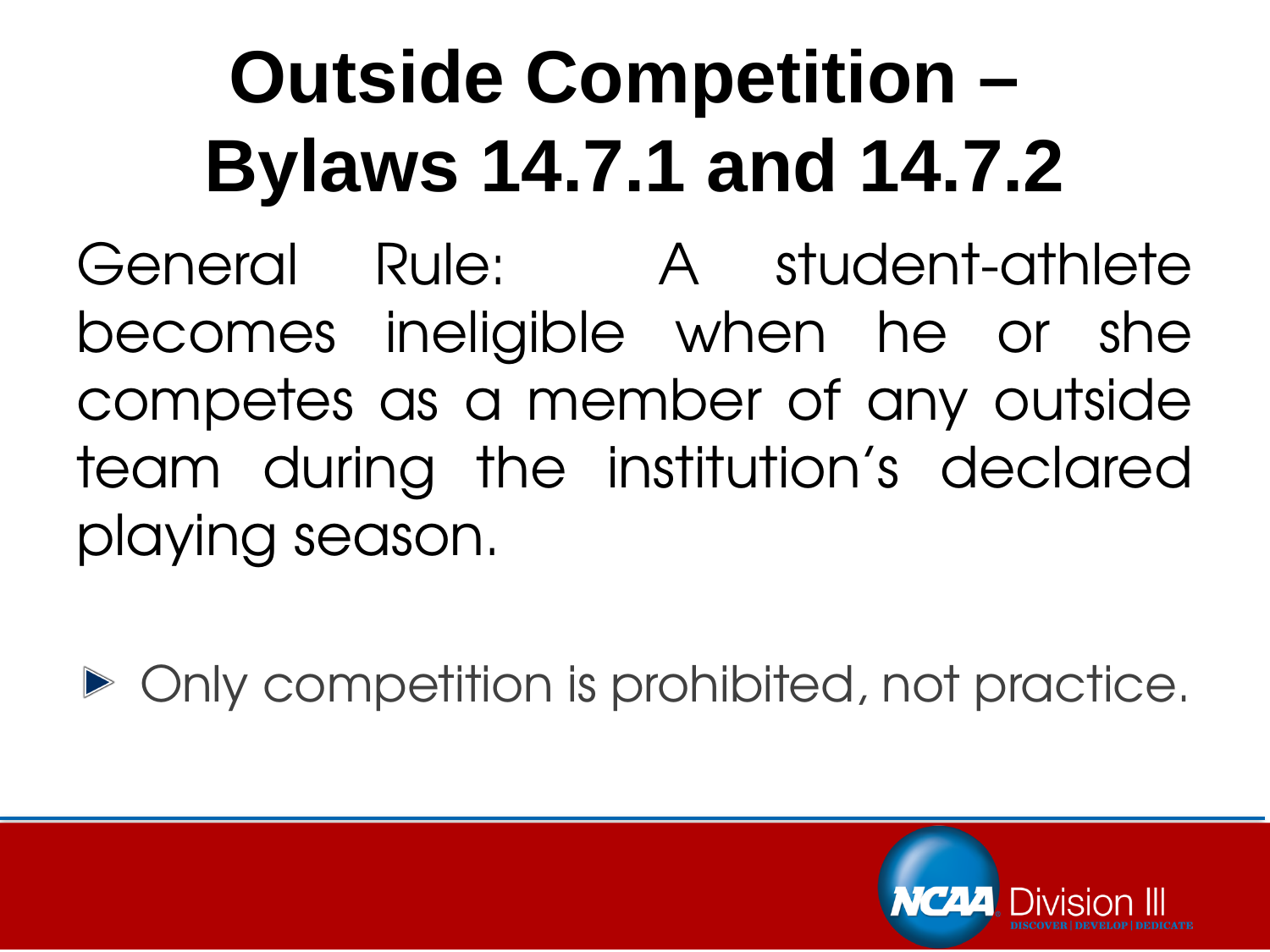

# Outside Competition – Bylaws 14.7.1 and 14.7.2
General Rule:  A student-athlete becomes ineligible when he or she competes as a member of any outside team during the institution’s declared playing season.

Only competition is prohibited, not practice.